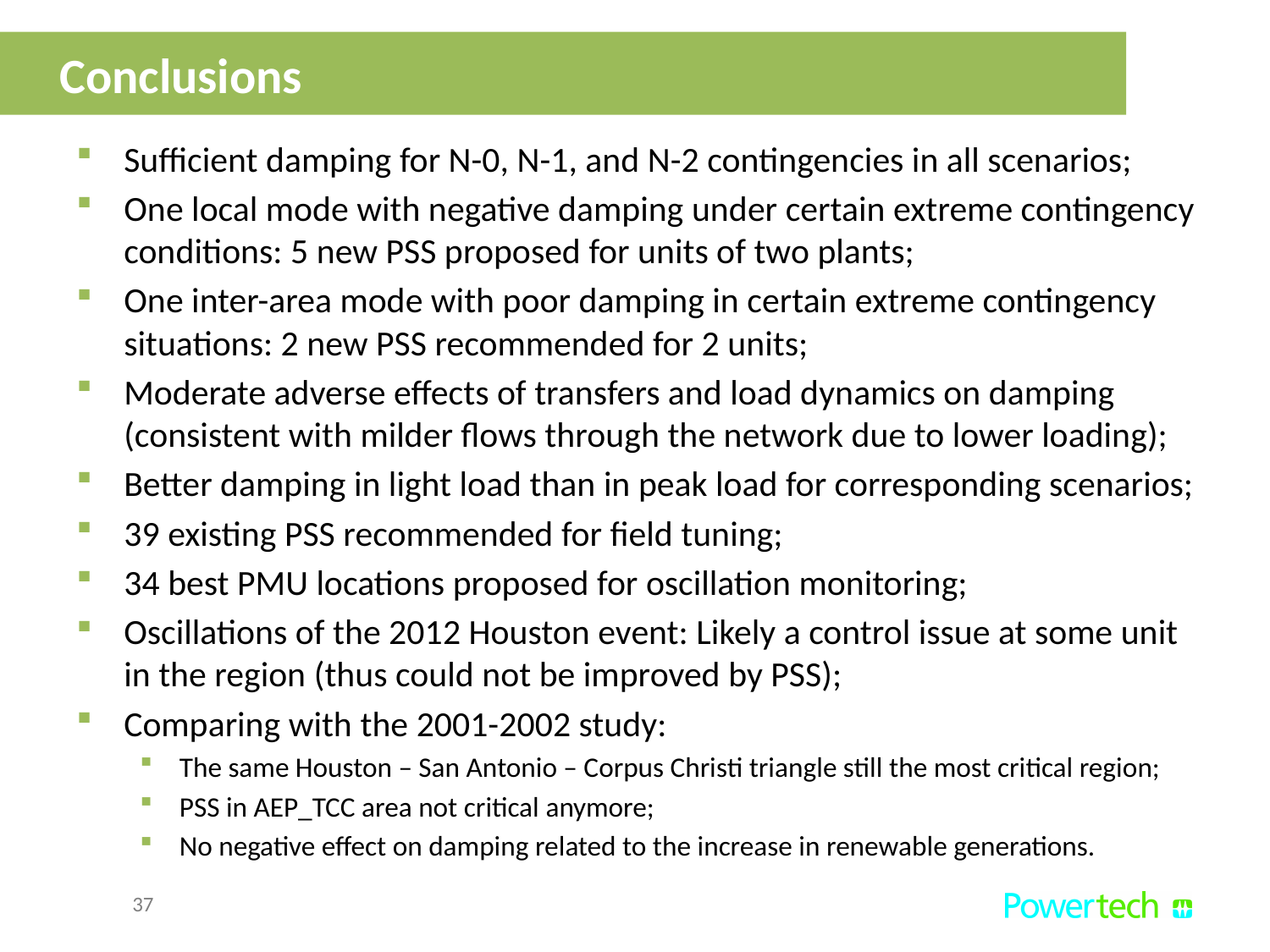

Conclusions
Sufficient damping for N-0, N-1, and N-2 contingencies in all scenarios;
One local mode with negative damping under certain extreme contingency conditions: 5 new PSS proposed for units of two plants;
One inter-area mode with poor damping in certain extreme contingency situations: 2 new PSS recommended for 2 units;
Moderate adverse effects of transfers and load dynamics on damping (consistent with milder flows through the network due to lower loading);
Better damping in light load than in peak load for corresponding scenarios;
39 existing PSS recommended for field tuning;
34 best PMU locations proposed for oscillation monitoring;
Oscillations of the 2012 Houston event: Likely a control issue at some unit in the region (thus could not be improved by PSS);
Comparing with the 2001-2002 study:
The same Houston – San Antonio – Corpus Christi triangle still the most critical region;
PSS in AEP_TCC area not critical anymore;
No negative effect on damping related to the increase in renewable generations.
37